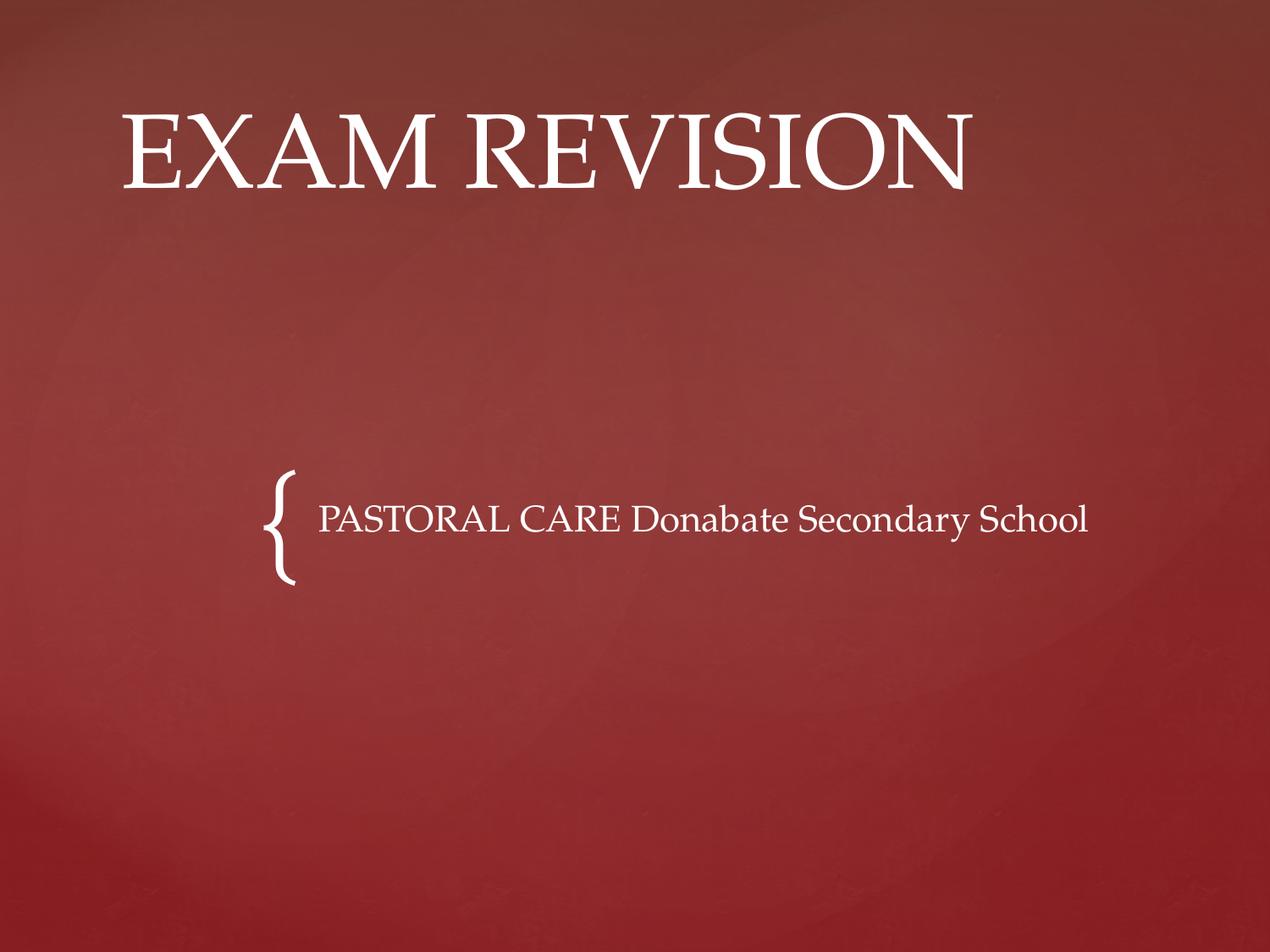

# EXAM REVISION
 PASTORAL CARE Donabate Secondary School